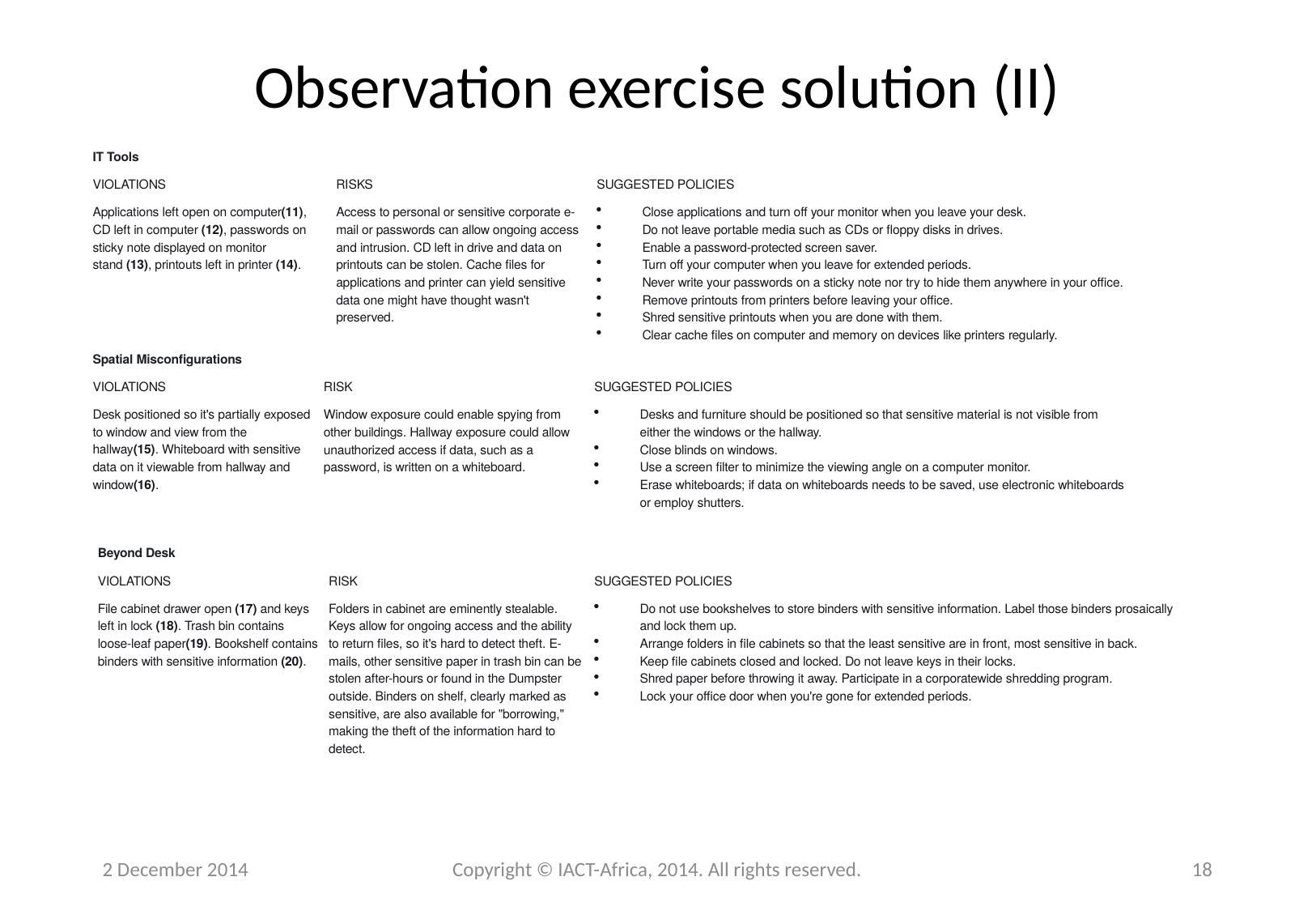

# Observation exercise solution (II)
| IT Tools |  |  |
| --- | --- | --- |
| VIOLATIONS | RISKS | SUGGESTED POLICIES |
| Applications left open on computer(11), CD left in computer (12), passwords on sticky note displayed on monitor stand (13), printouts left in printer (14). | Access to personal or sensitive corporate e-mail or passwords can allow ongoing access and intrusion. CD left in drive and data on printouts can be stolen. Cache files for applications and printer can yield sensitive data one might have thought wasn't preserved. | Close applications and turn off your monitor when you leave your desk. Do not leave portable media such as CDs or floppy disks in drives. Enable a password-protected screen saver. Turn off your computer when you leave for extended periods. Never write your passwords on a sticky note nor try to hide them anywhere in your office. Remove printouts from printers before leaving your office. Shred sensitive printouts when you are done with them. Clear cache files on computer and memory on devices like printers regularly. |
| Spatial Misconfigurations |  |  |
| --- | --- | --- |
| VIOLATIONS | RISK | SUGGESTED POLICIES |
| Desk positioned so it's partially exposed to window and view from the hallway(15). Whiteboard with sensitive data on it viewable from hallway and window(16). | Window exposure could enable spying from other buildings. Hallway exposure could allow unauthorized access if data, such as a password, is written on a whiteboard. | Desks and furniture should be positioned so that sensitive material is not visible from either the windows or the hallway. Close blinds on windows. Use a screen filter to minimize the viewing angle on a computer monitor. Erase whiteboards; if data on whiteboards needs to be saved, use electronic whiteboards or employ shutters. |
| Beyond Desk |  |  |
| --- | --- | --- |
| VIOLATIONS | RISK | SUGGESTED POLICIES |
| File cabinet drawer open (17) and keys left in lock (18). Trash bin contains loose-leaf paper(19). Bookshelf contains binders with sensitive information (20). | Folders in cabinet are eminently stealable. Keys allow for ongoing access and the ability to return files, so it's hard to detect theft. E-mails, other sensitive paper in trash bin can be stolen after-hours or found in the Dumpster outside. Binders on shelf, clearly marked as sensitive, are also available for "borrowing," making the theft of the information hard to detect. | Do not use bookshelves to store binders with sensitive information. Label those binders prosaically and lock them up. Arrange folders in file cabinets so that the least sensitive are in front, most sensitive in back. Keep file cabinets closed and locked. Do not leave keys in their locks. Shred paper before throwing it away. Participate in a corporatewide shredding program. Lock your office door when you're gone for extended periods. |
2 December 2014
Copyright © IACT-Africa, 2014. All rights reserved.
18